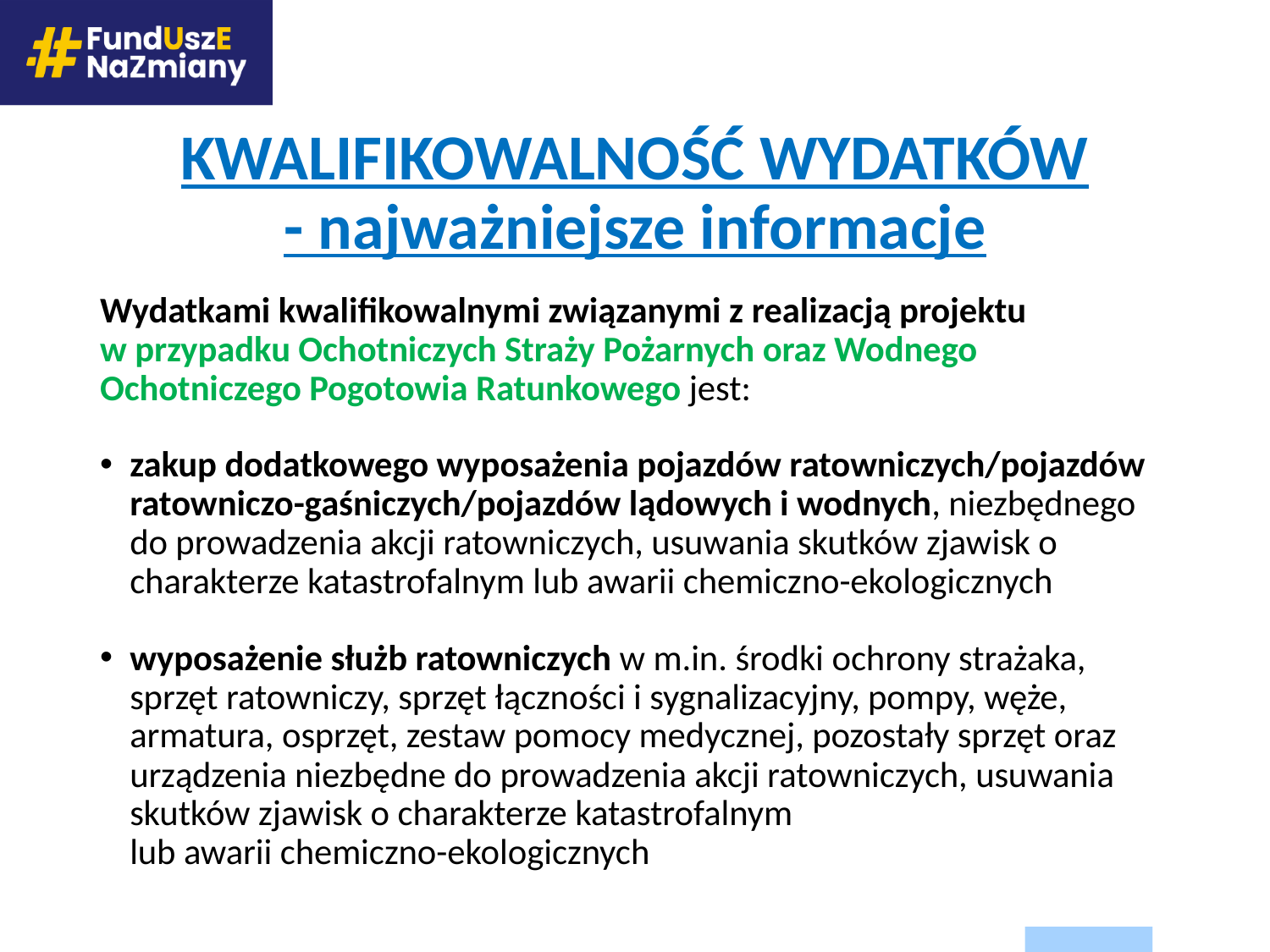

# KWALIFIKOWALNOŚĆ WYDATKÓW - najważniejsze informacje
Wydatkami kwalifikowalnymi związanymi z realizacją projektu
w przypadku Ochotniczych Straży Pożarnych oraz Wodnego Ochotniczego Pogotowia Ratunkowego jest:

zakup dodatkowego wyposażenia pojazdów ratowniczych/pojazdów ratowniczo-gaśniczych/pojazdów lądowych i wodnych, niezbędnego do prowadzenia akcji ratowniczych, usuwania skutków zjawisk o charakterze katastrofalnym lub awarii chemiczno-ekologicznych

wyposażenie służb ratowniczych w m.in. środki ochrony strażaka, sprzęt ratowniczy, sprzęt łączności i sygnalizacyjny, pompy, węże, armatura, osprzęt, zestaw pomocy medycznej, pozostały sprzęt oraz urządzenia niezbędne do prowadzenia akcji ratowniczych, usuwania skutków zjawisk o charakterze katastrofalnym
lub awarii chemiczno-ekologicznych